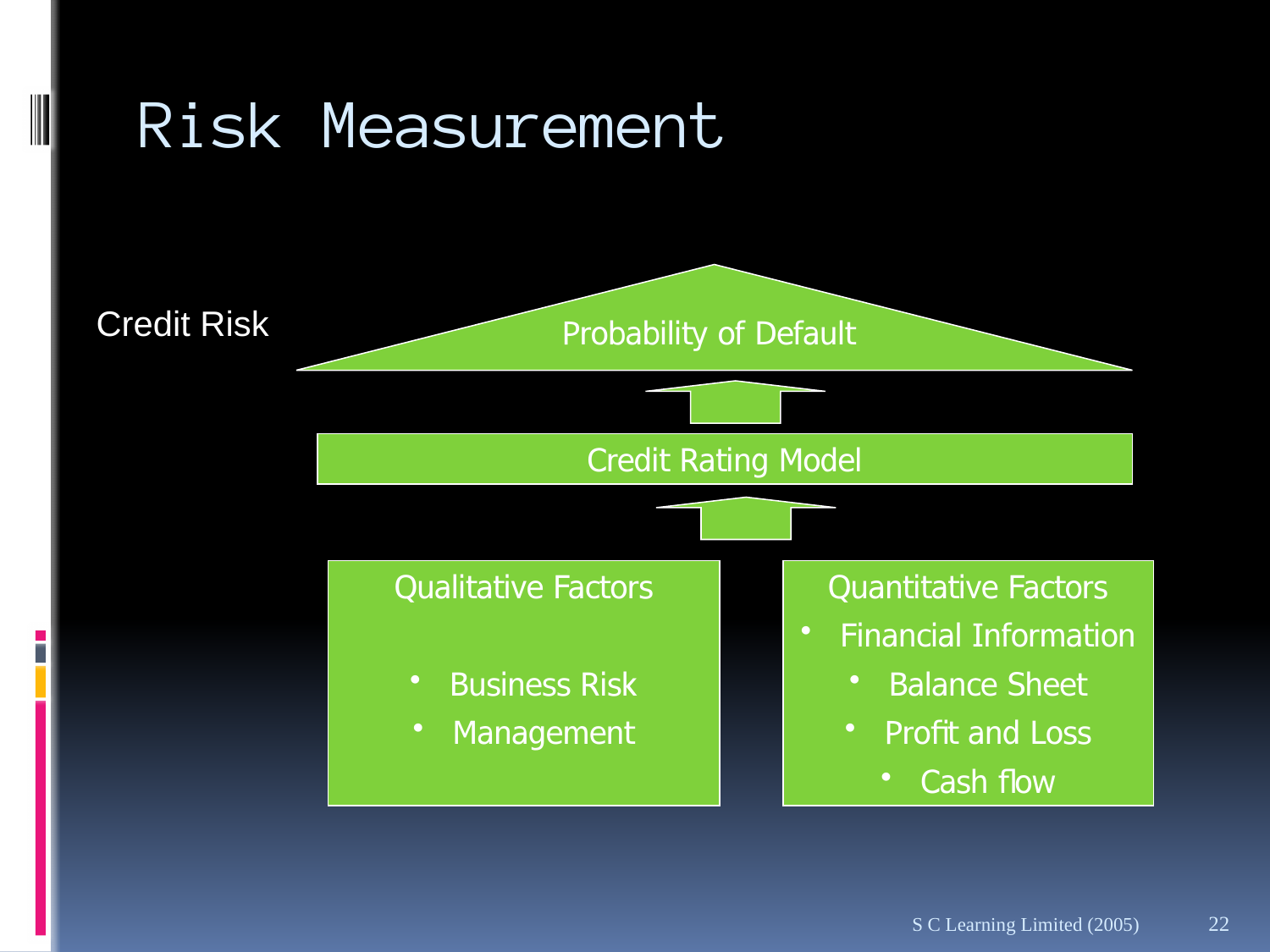

# Risk Measurement

Credit Risk
Probability of Default

Credit Rating Model

Qualitative Factors

 Business Risk
 Management

Quantitative Factors
 Financial Information
 Balance Sheet
 Profit and Loss
 Cash flow
S C Learning Limited (2005)
22